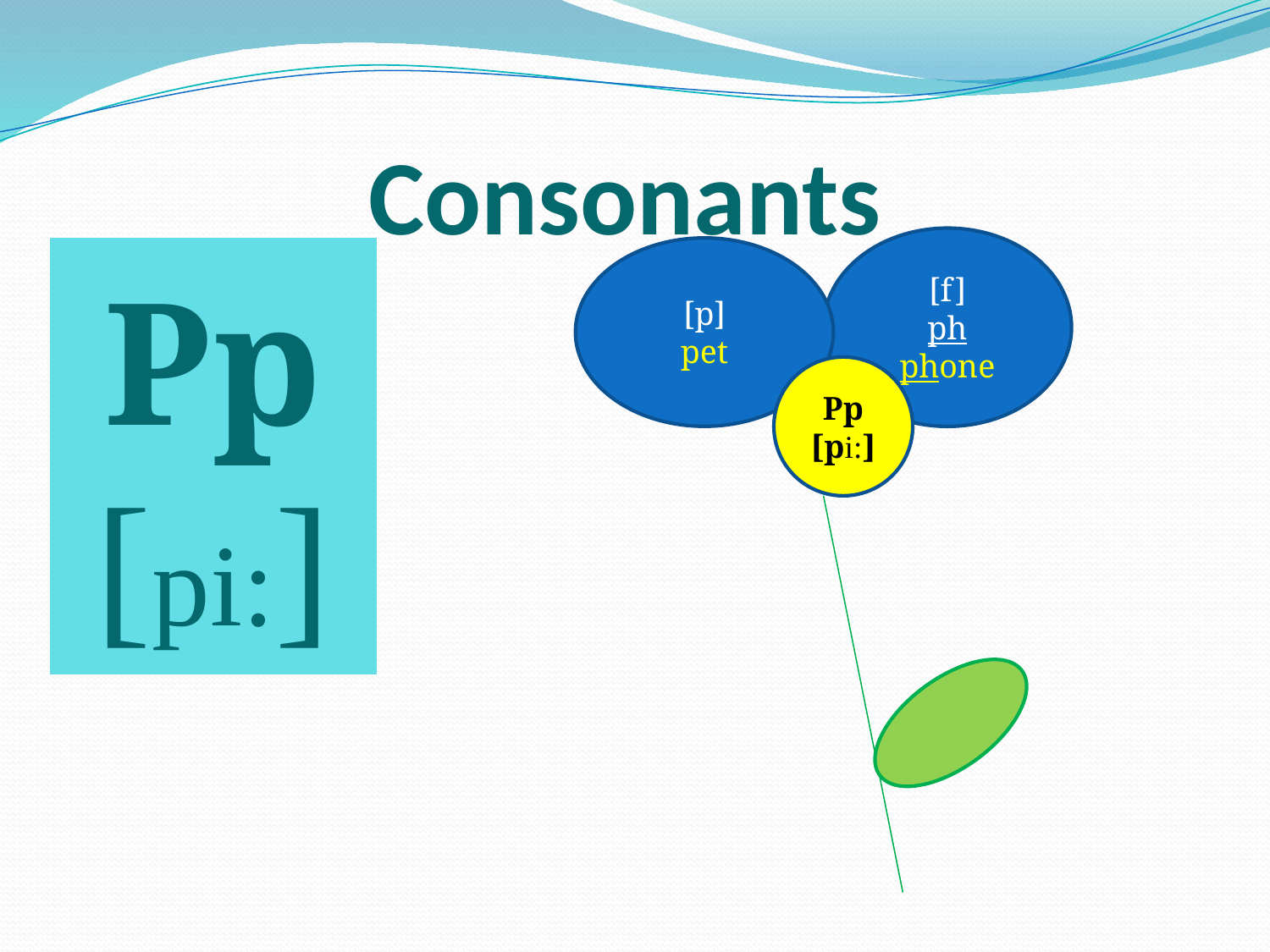

# Consonants
[f]
ph
phone
| Pp [pi:] |
| --- |
[p]
pet
Pp
[pi:]